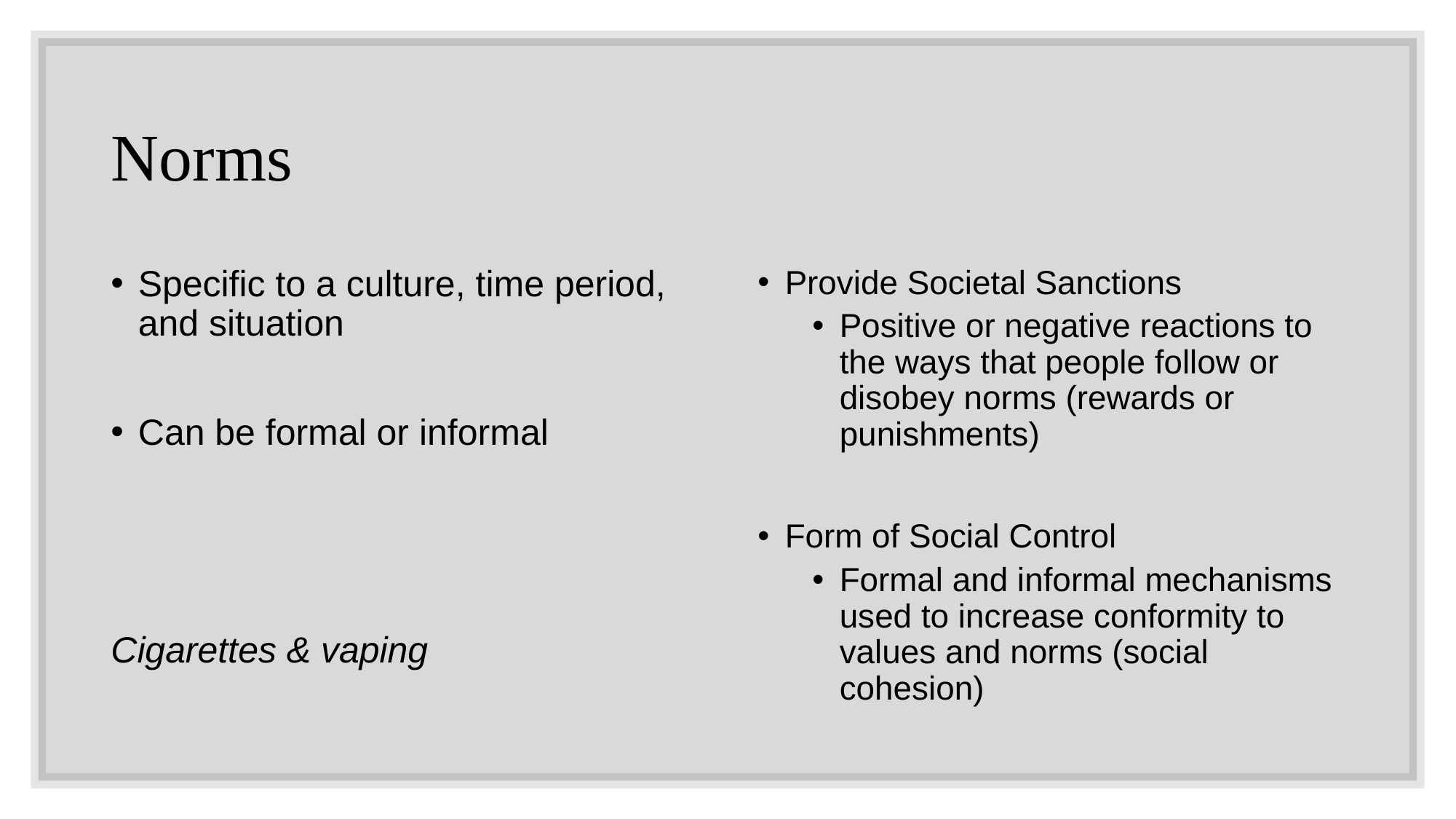

# Norms
Specific to a culture, time period, and situation

Can be formal or informal

Cigarettes & vaping

Provide Societal Sanctions
Positive or negative reactions to the ways that people follow or disobey norms (rewards or punishments)

Form of Social Control
Formal and informal mechanisms used to increase conformity to values and norms (social cohesion)